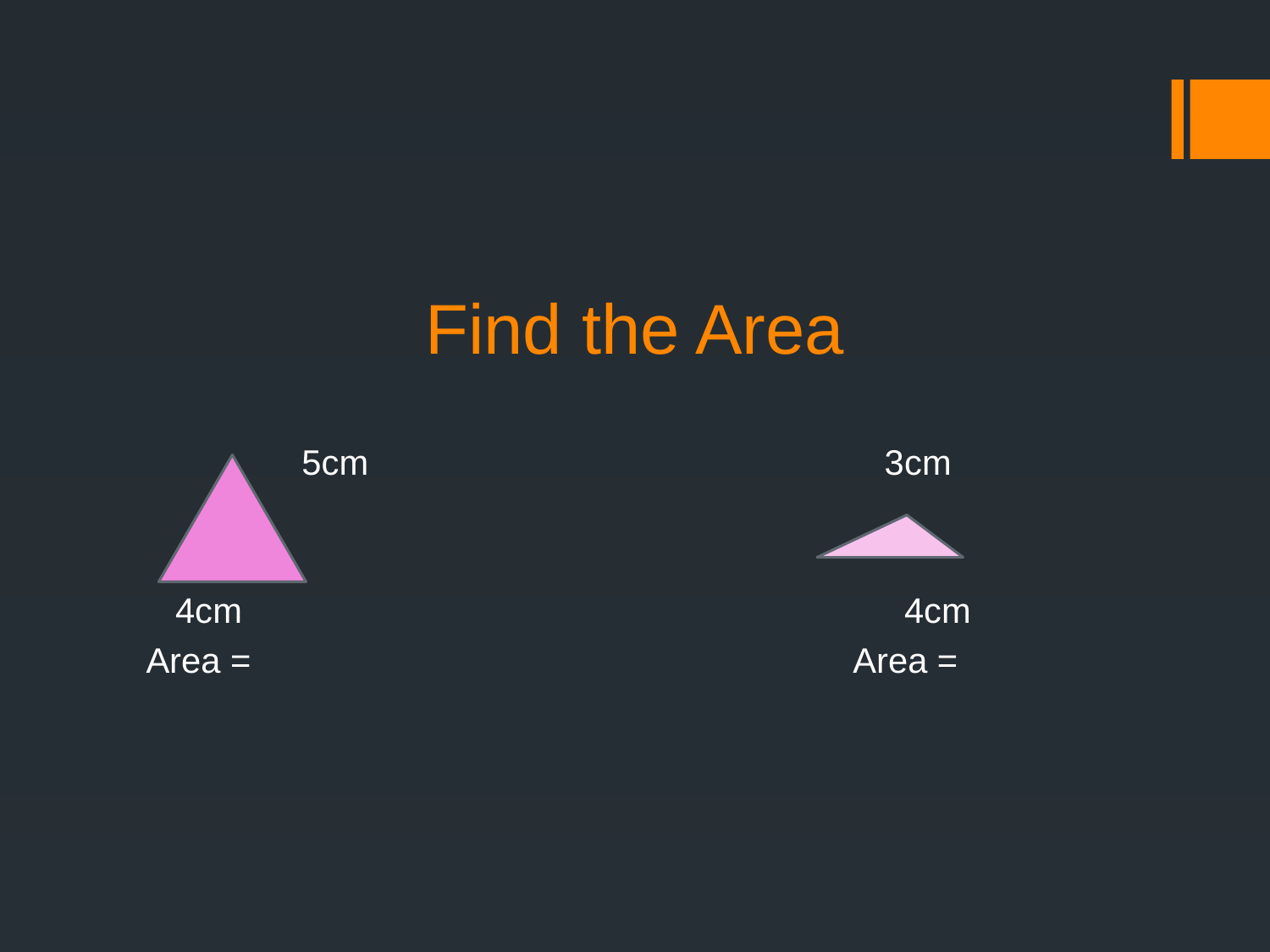

# Find the Area

                5cm                                                     3cm

   4cm                                                                    4cm
Area =                                                              Area =